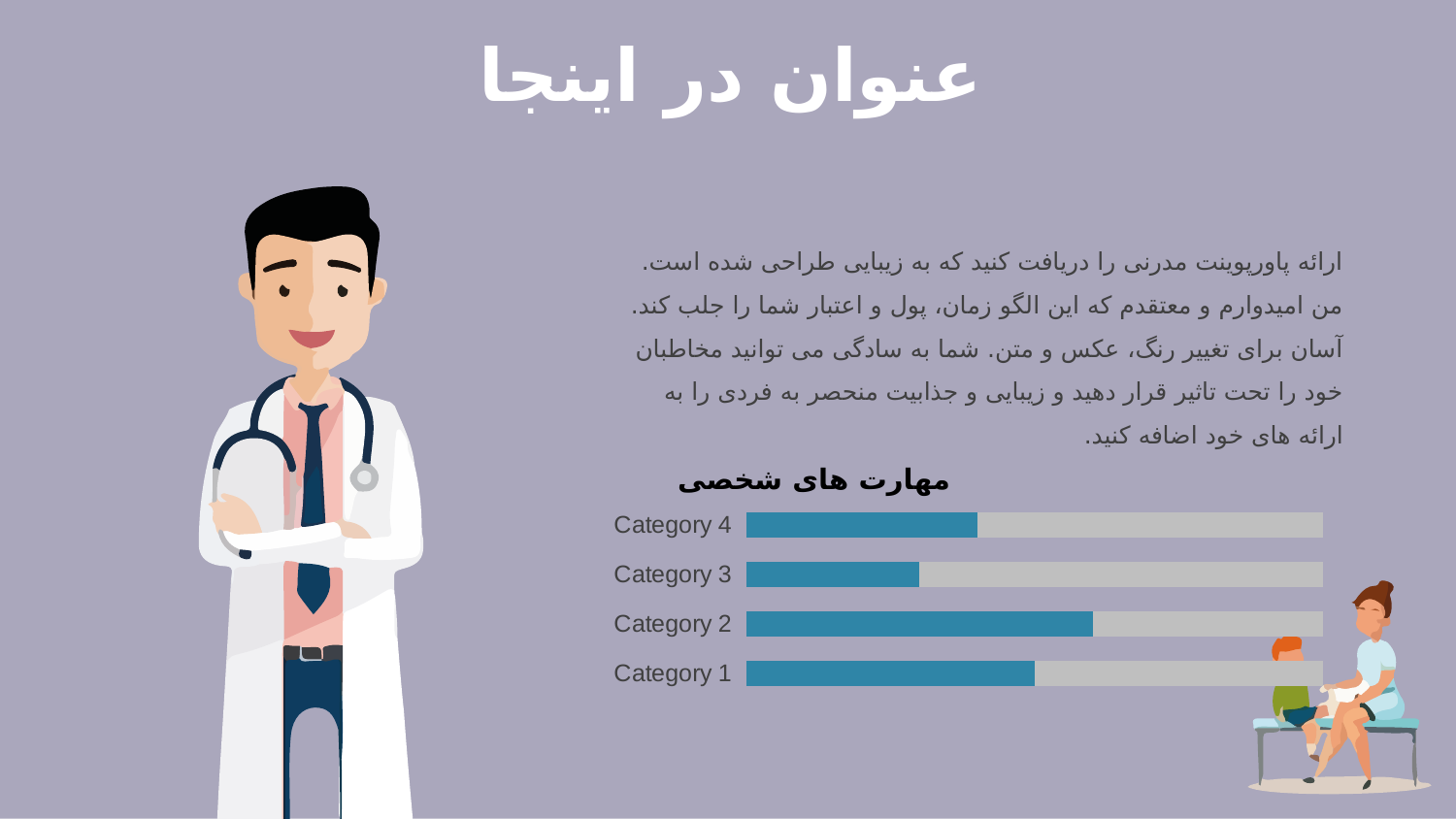

# عنوان در اینجا

ارائه پاورپوینت مدرنی را دریافت کنید که به زیبایی طراحی شده است. من امیدوارم و معتقدم که این الگو زمان، پول و اعتبار شما را جلب کند. آسان برای تغییر رنگ، عکس و متن. شما به سادگی می توانید مخاطبان خود را تحت تاثیر قرار دهید و زیبایی و جذابیت منحصر به فردی را به ارائه های خود اضافه کنید.
مهارت های شخصی

### Chart

| Category |  |  |
|---|---|---|
| Category 1 | 50.0 | 50.0 |
| Category 2 | 60.0 | 40.0 |
| Category 3 | 30.0 | 70.0 |
| Category 4 | 40.0 | 60.0 |